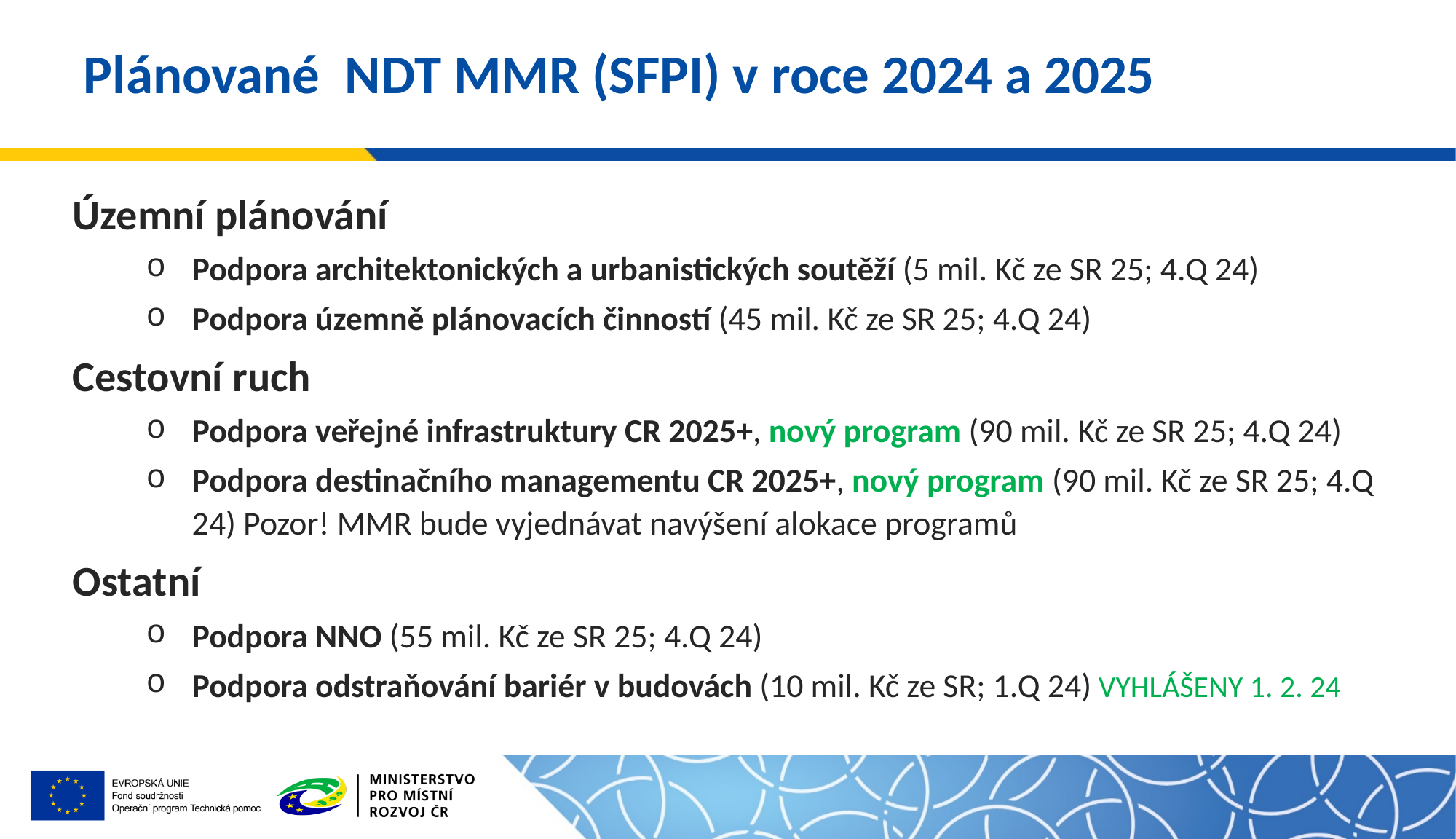

# Plánované  NDT MMR (SFPI) v roce 2024 a 2025
Územní plánování
Podpora architektonických a urbanistických soutěží (5 mil. Kč ze SR 25; 4.Q 24)
Podpora územně plánovacích činností (45 mil. Kč ze SR 25; 4.Q 24)
Cestovní ruch
Podpora veřejné infrastruktury CR 2025+, nový program (90 mil. Kč ze SR 25; 4.Q 24)
Podpora destinačního managementu CR 2025+, nový program (90 mil. Kč ze SR 25; 4.Q 24) Pozor! MMR bude vyjednávat navýšení alokace programů
Ostatní
Podpora NNO (55 mil. Kč ze SR 25; 4.Q 24)
Podpora odstraňování bariér v budovách (10 mil. Kč ze SR; 1.Q 24) VYHLÁŠENY 1. 2. 24